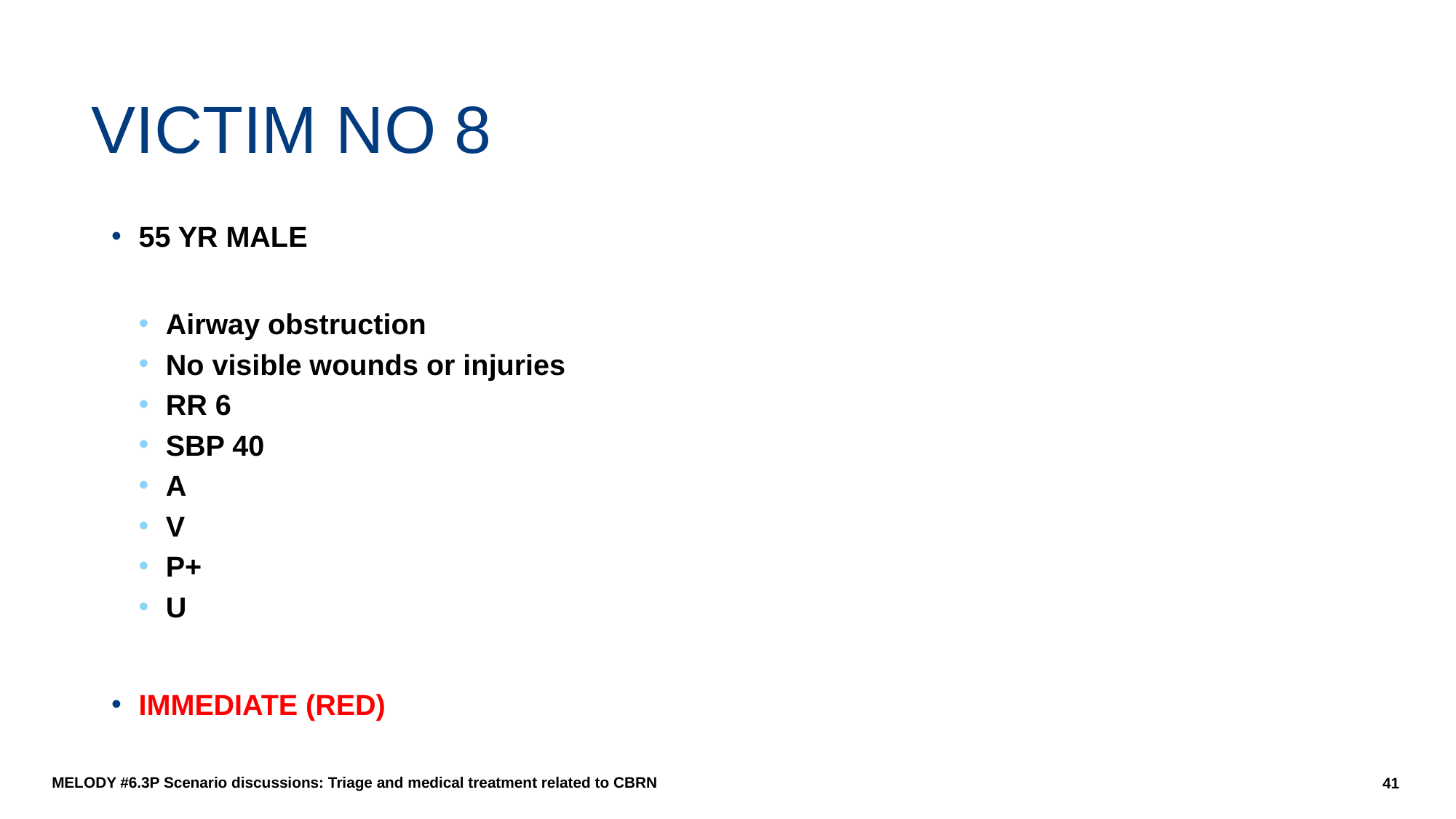

# VICTIM NO 8
55 YR MALE

Airway obstruction
No visible wounds or injuries
RR 6
SBP 40
A
V
P+
U

IMMEDIATE (RED)

MELODY #6.3P Scenario discussions: Triage and medical treatment related to CBRN
41